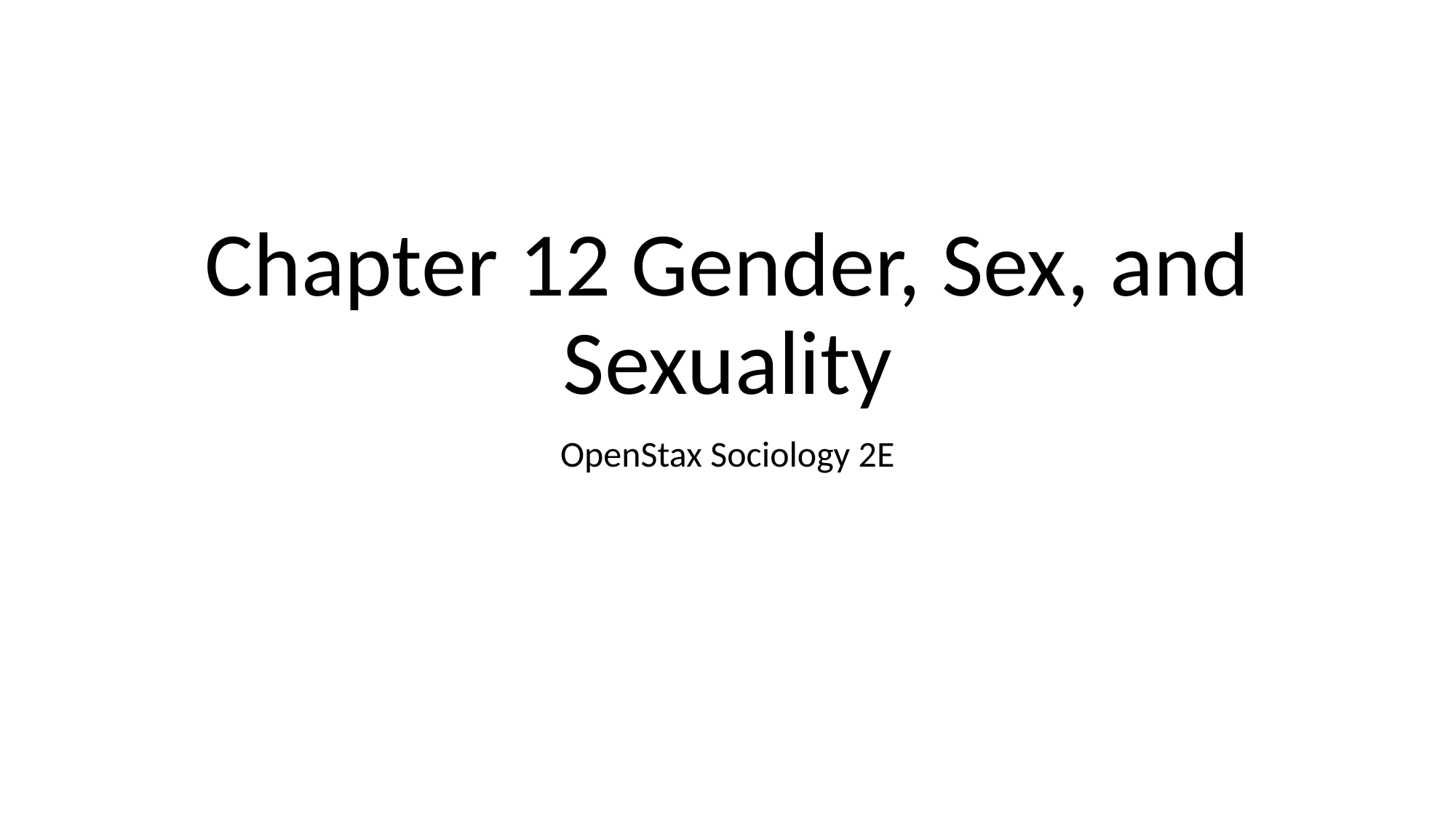

# Chapter 12 Gender, Sex, and Sexuality
OpenStax Sociology 2E